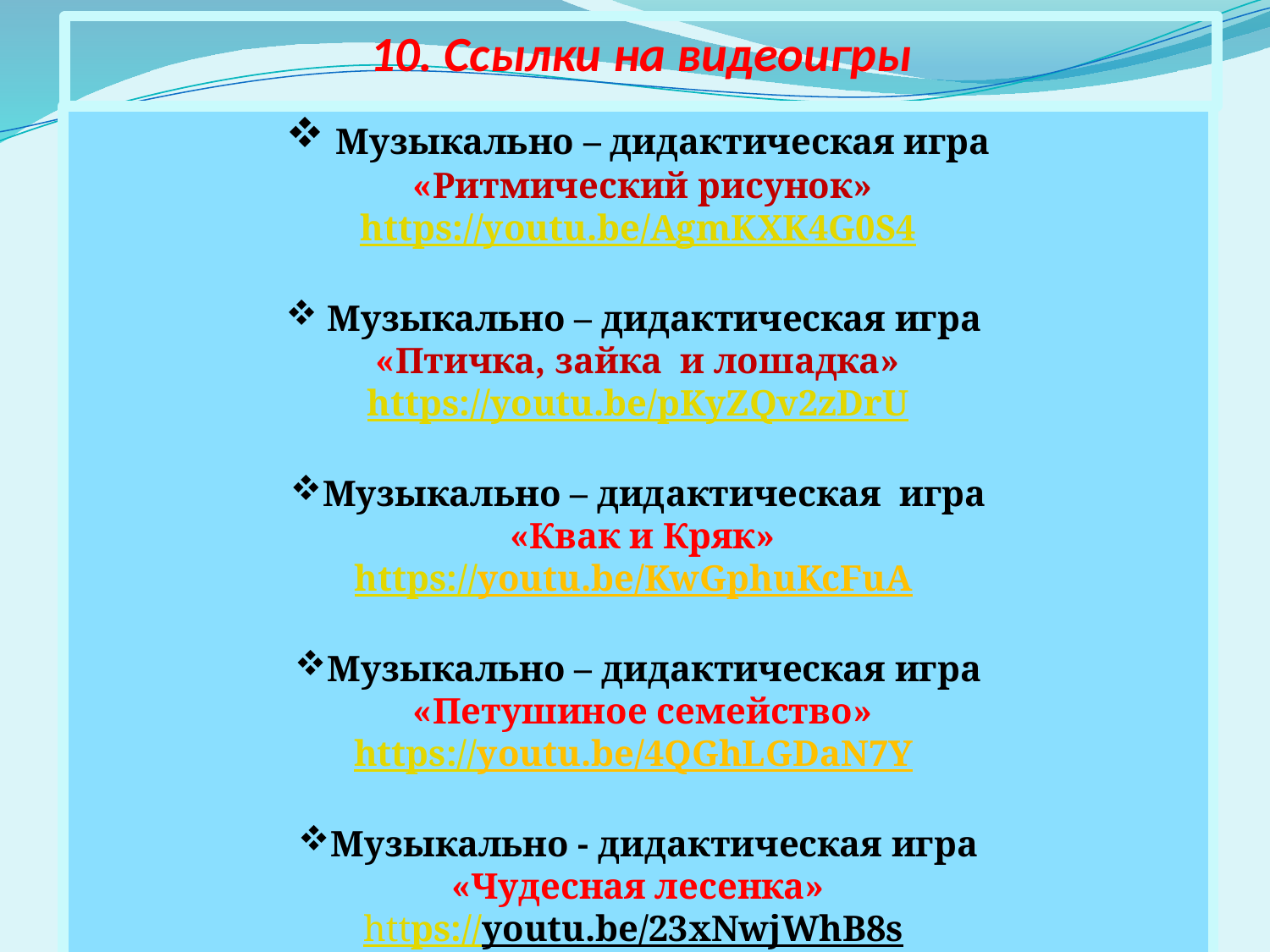

# 10. Ссылки на видеоигры
 Музыкально – дидактическая игра
 «Ритмический рисунок»
 https://youtu.be/AgmKXK4G0S4

 Музыкально – дидактическая игра
«Птичка, зайка  и лошадка»
 https://youtu.be/pKyZQv2zDrU

Музыкально – дидактическая  игра
 «Квак и Кряк»
https://youtu.be/KwGphuKcFuA

Музыкально – дидактическая игра
 «Петушиное семейство»
https://youtu.be/4QGhLGDaN7Y

Музыкально - дидактическая игра
«Чудесная лесенка»
https://youtu.be/23xNwjWhB8s